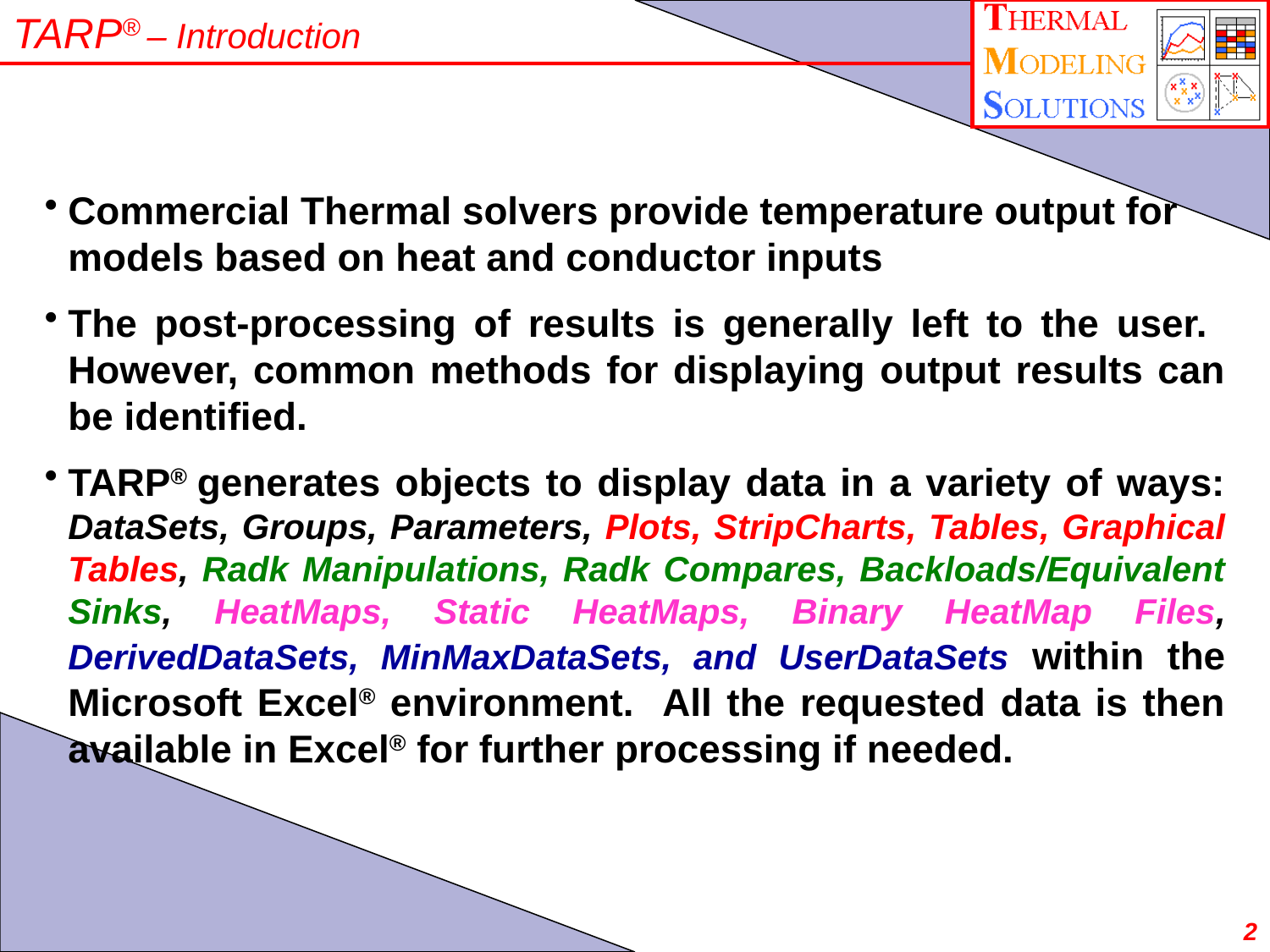

# TARP® – Introduction

Commercial Thermal solvers provide temperature output for models based on heat and conductor inputs
The post-processing of results is generally left to the user.  However, common methods for displaying output results can be identified.
TARP® generates objects to display data in a variety of ways: DataSets, Groups, Parameters, Plots, StripCharts, Tables, Graphical Tables, Radk Manipulations, Radk Compares, Backloads/Equivalent Sinks, HeatMaps, Static HeatMaps, Binary HeatMap Files, DerivedDataSets, MinMaxDataSets, and UserDataSets within the Microsoft Excel® environment.  All the requested data is then available in Excel® for further processing if needed.
2